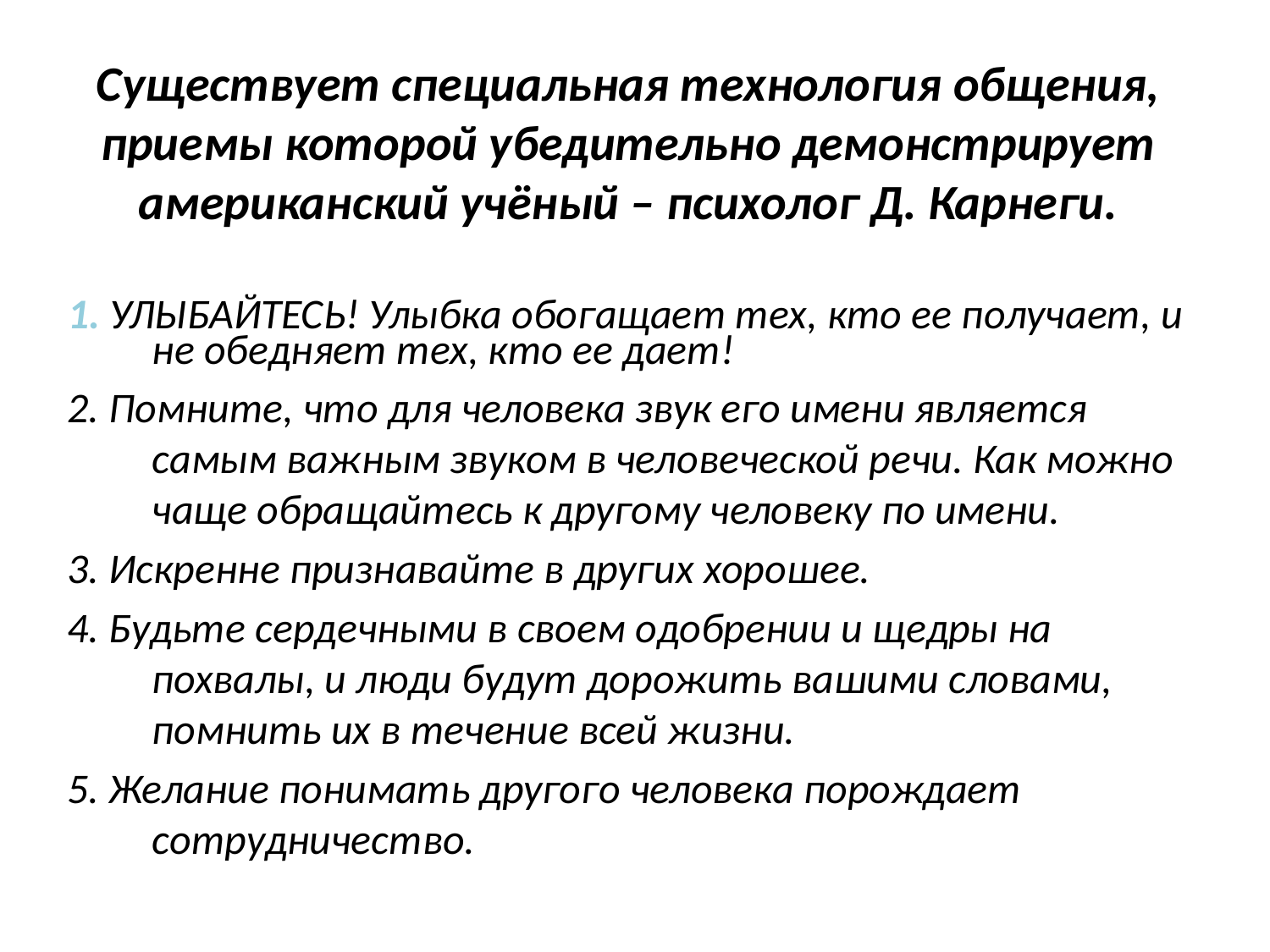

# Существует специальная технология общения, приемы которой убедительно демонстрирует американский учёный – психолог Д. Карнеги.

1. УЛЫБАЙТЕСЬ! Улыбка обогащает тех, кто ее получает, и не обедняет тех, кто ее дает!
2. Помните, что для человека звук его имени является самым важным звуком в человеческой речи. Как можно чаще обращайтесь к другому человеку по имени.
3. Искренне признавайте в других хорошее.
4. Будьте сердечными в своем одобрении и щедры на похвалы, и люди будут дорожить вашими словами, помнить их в течение всей жизни.
5. Желание понимать другого человека порождает сотрудничество.